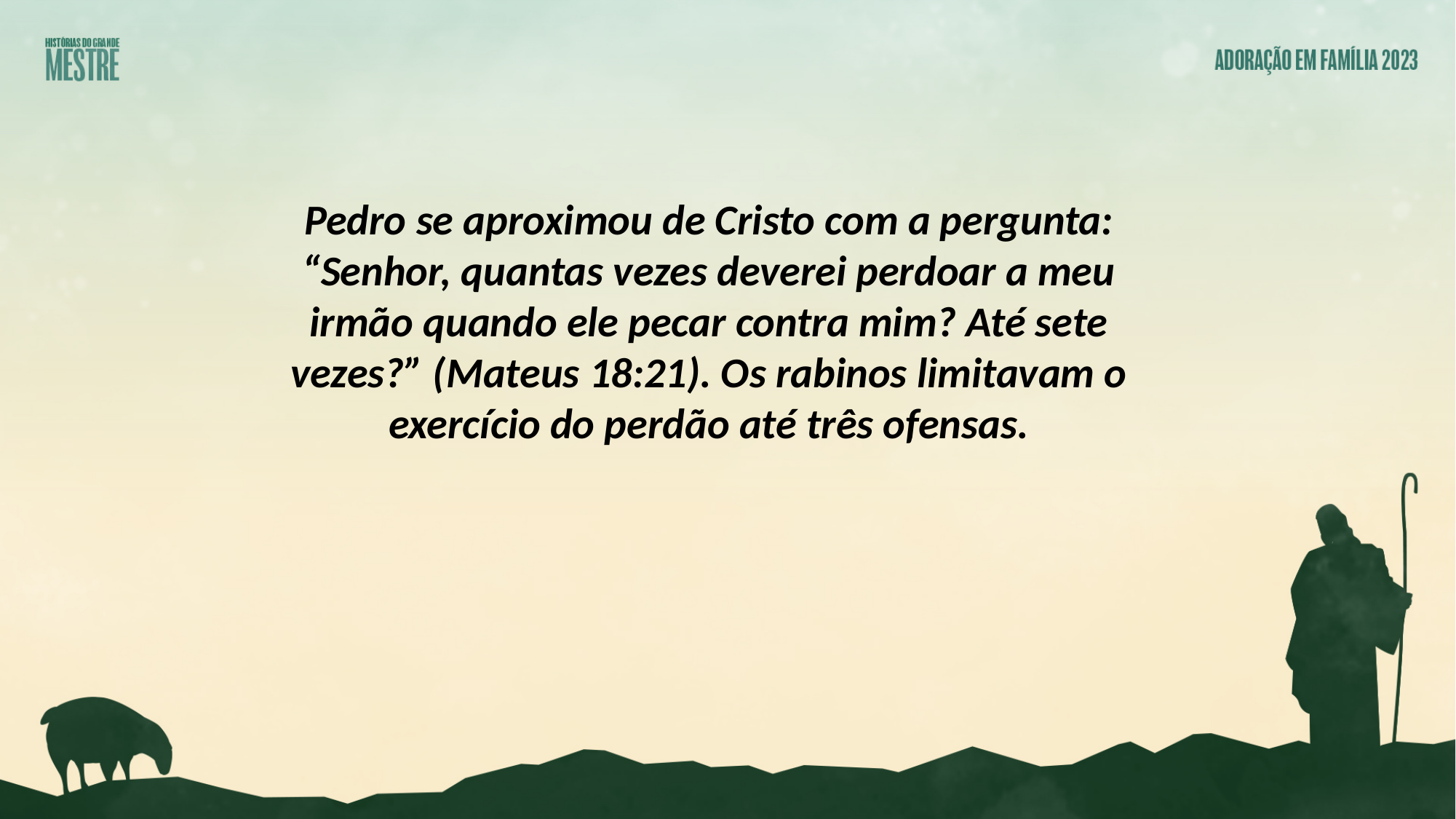

Pedro se aproximou de Cristo com a pergunta: “Senhor, quantas vezes deverei perdoar a meu irmão quando ele pecar contra mim? Até sete vezes?” (Mateus 18:21). Os rabinos limitavam o exercício do perdão até três ofensas.